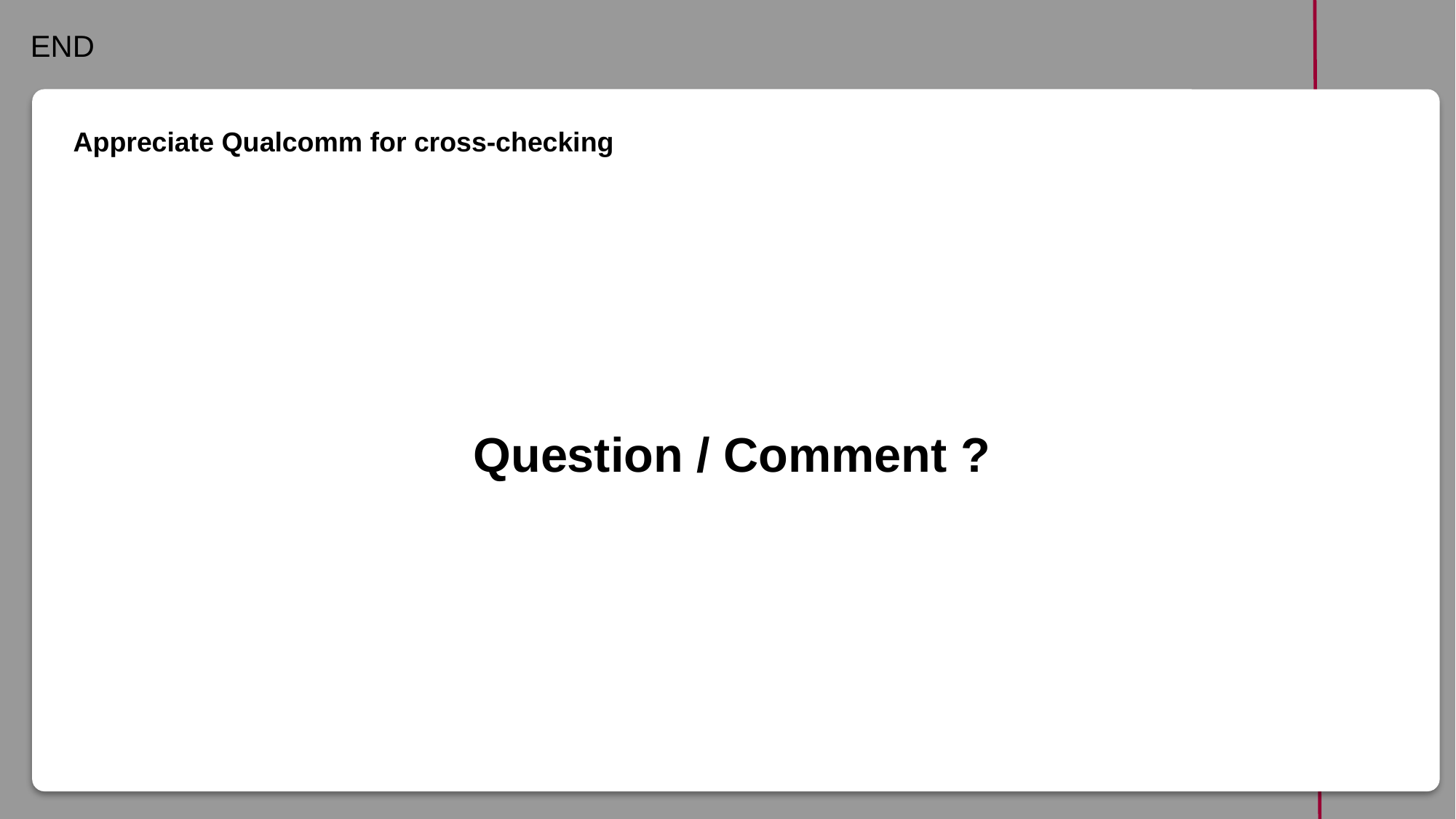

END
ind
Appreciate Qualcomm for cross-checking
Question / Comment ?